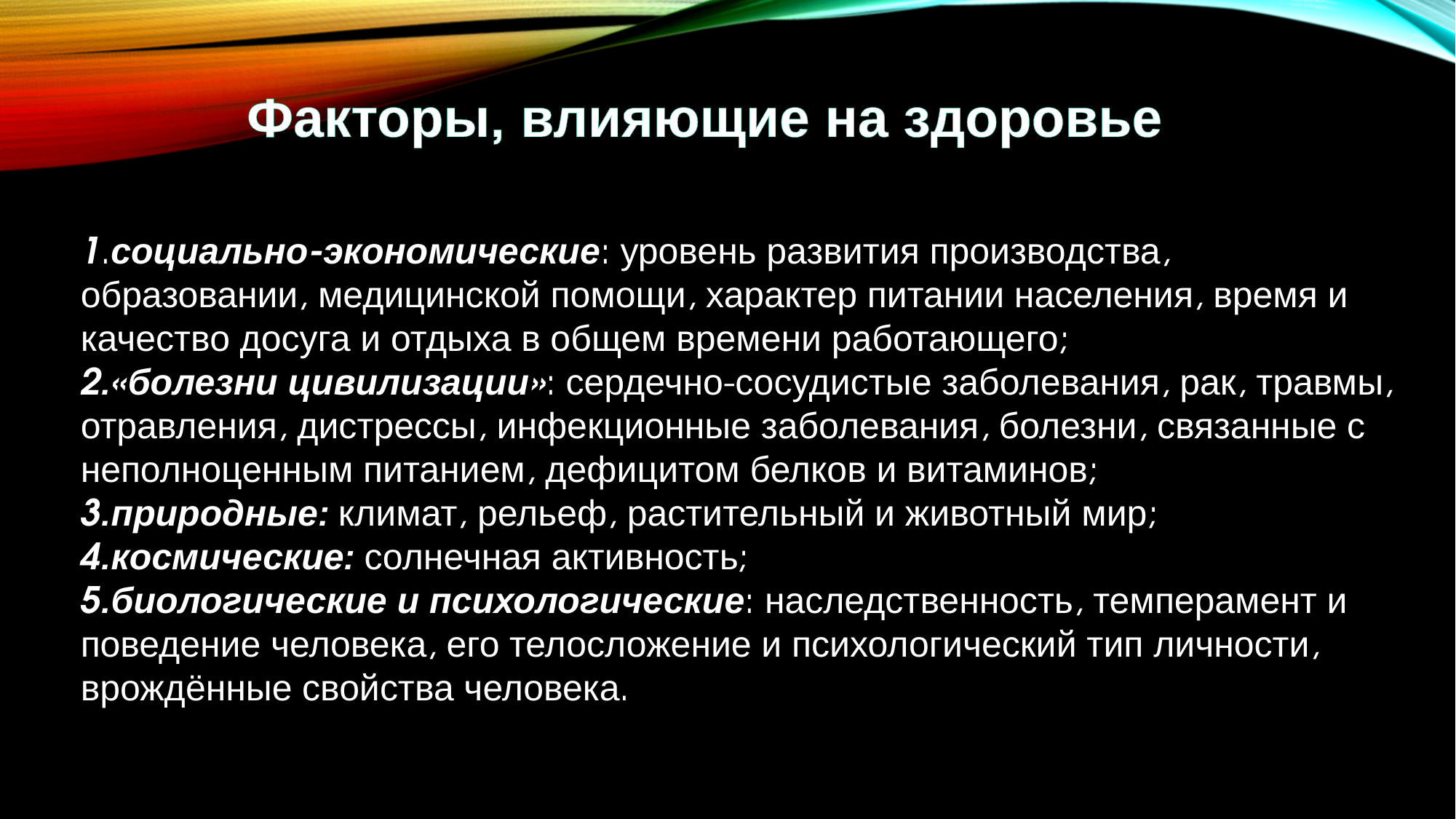

Факторы, влияющие на здоровье
1.социально-экономические: уровень развития производства, образовании, медицинской помощи, характер питании населения, время и качество досуга и отдыха в общем времени работающего;
2.«болезни цивилизации»: сердечно-сосудистые заболевания, рак, травмы, отравления, дистрессы, инфекционные заболевания, болезни, связанные с неполноценным питанием, дефицитом белков и витаминов;
3.природные: климат, рельеф, растительный и животный мир;
4.космические: солнечная активность;
5.биологические и психологические: наследственность, темперамент и поведение человека, его телосложение и психологический тип личности, врождённые свойства человека.